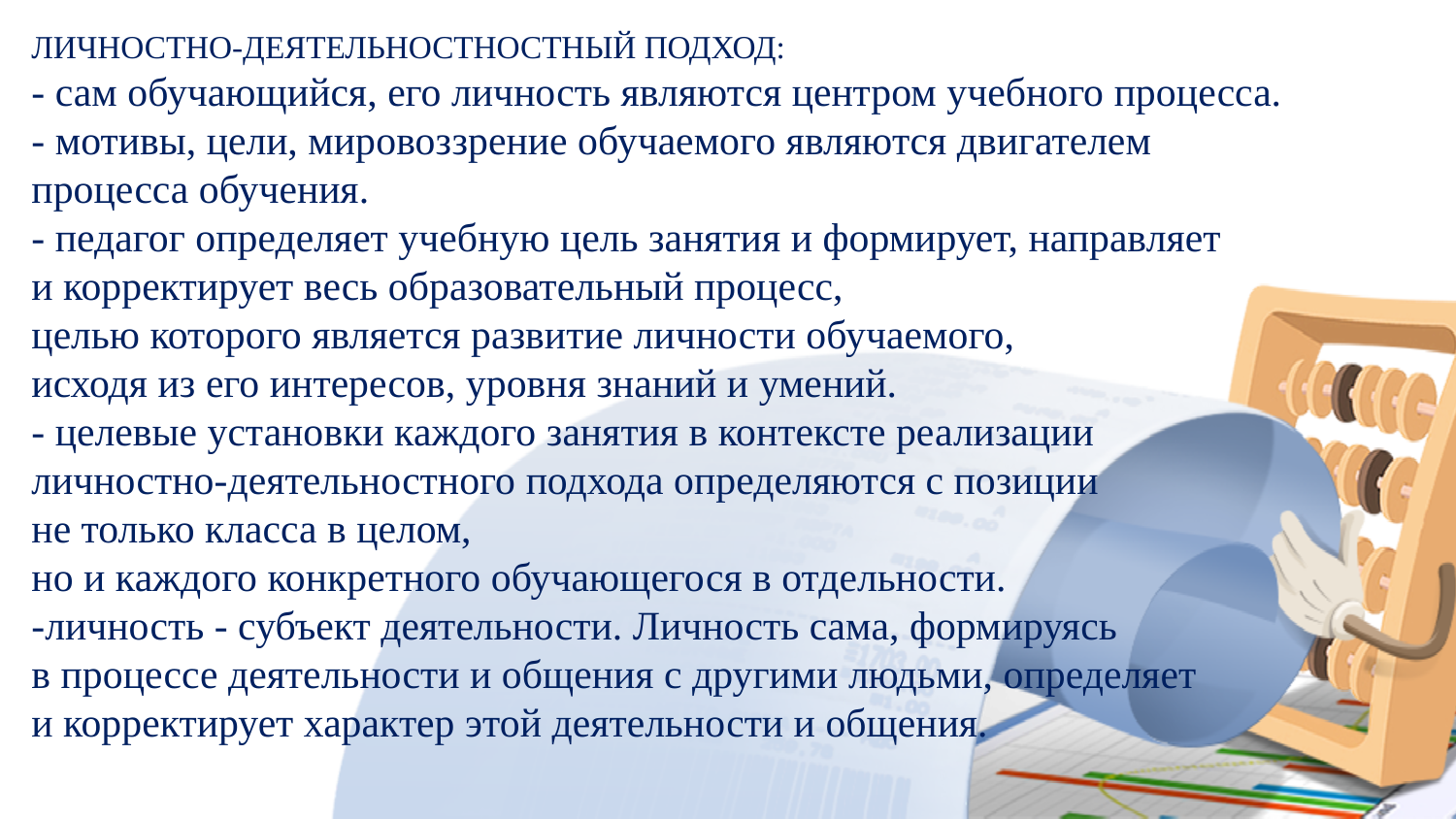

Личностно-деятельностностный подход:
- сам обучающийся, его личность являются центром учебного процесса.
- мотивы, цели, мировоззрение обучаемого являются двигателем
процесса обучения.
- педагог определяет учебную цель занятия и формирует, направляет
и корректирует весь образовательный процесс,
целью которого является развитие личности обучаемого,
исходя из его интересов, уровня знаний и умений.
- целевые установки каждого занятия в контексте реализации
личностно-деятельностного подхода определяются с позиции
не только класса в целом,
но и каждого конкретного обучающегося в отдельности.
-личность - субъект деятельности. Личность сама, формируясь
в процессе деятельности и общения с другими людьми, определяет
и корректирует характер этой деятельности и общения.